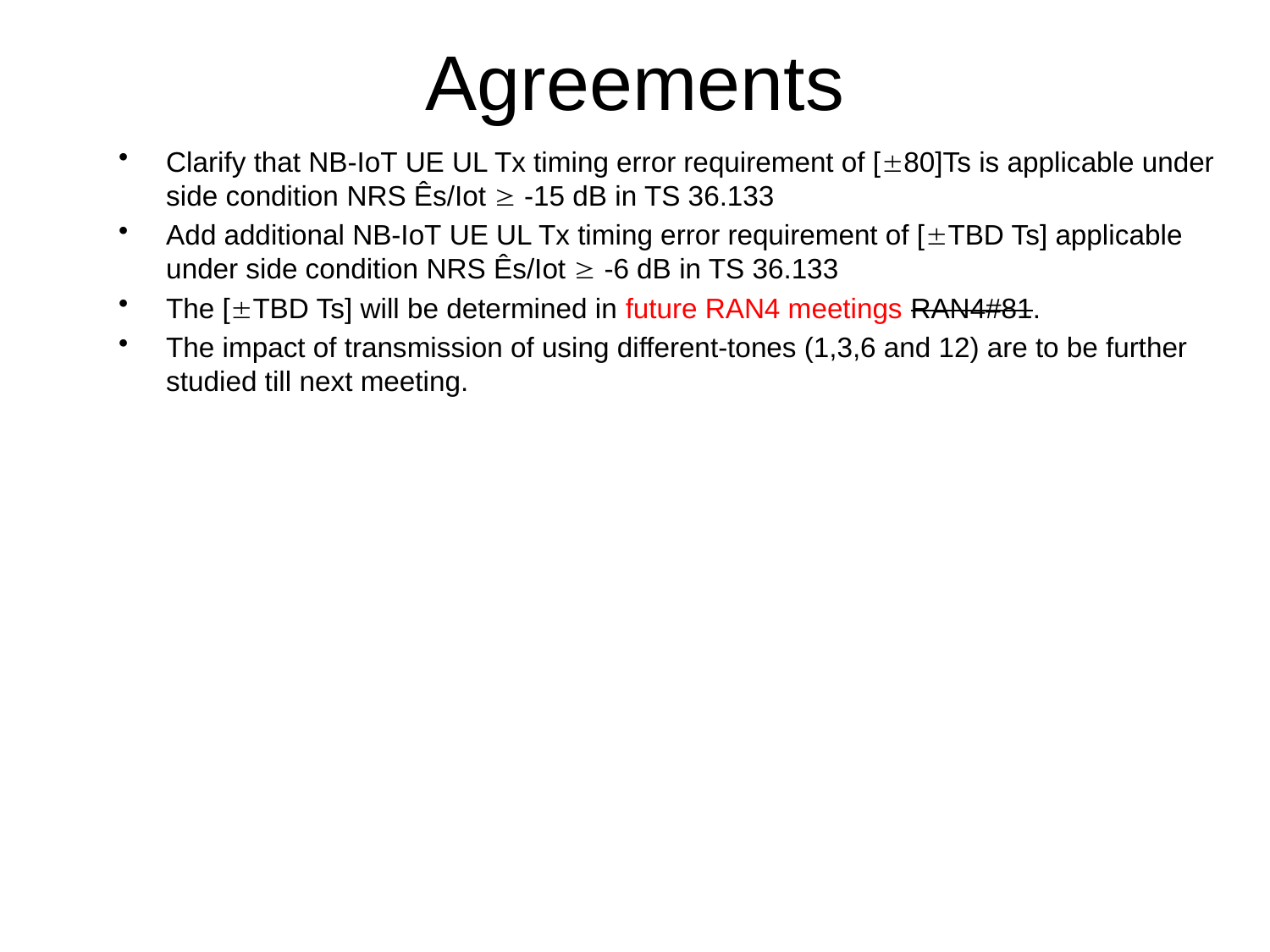

# Agreements
Clarify that NB-IoT UE UL Tx timing error requirement of [±80]Ts is applicable under side condition NRS Ês/Iot ≥ -15 dB in TS 36.133
Add additional NB-IoT UE UL Tx timing error requirement of [±TBD Ts] applicable under side condition NRS Ês/Iot ≥ -6 dB in TS 36.133
The [±TBD Ts] will be determined in future RAN4 meetings RAN4#81.
The impact of transmission of using different-tones (1,3,6 and 12) are to be further studied till next meeting.